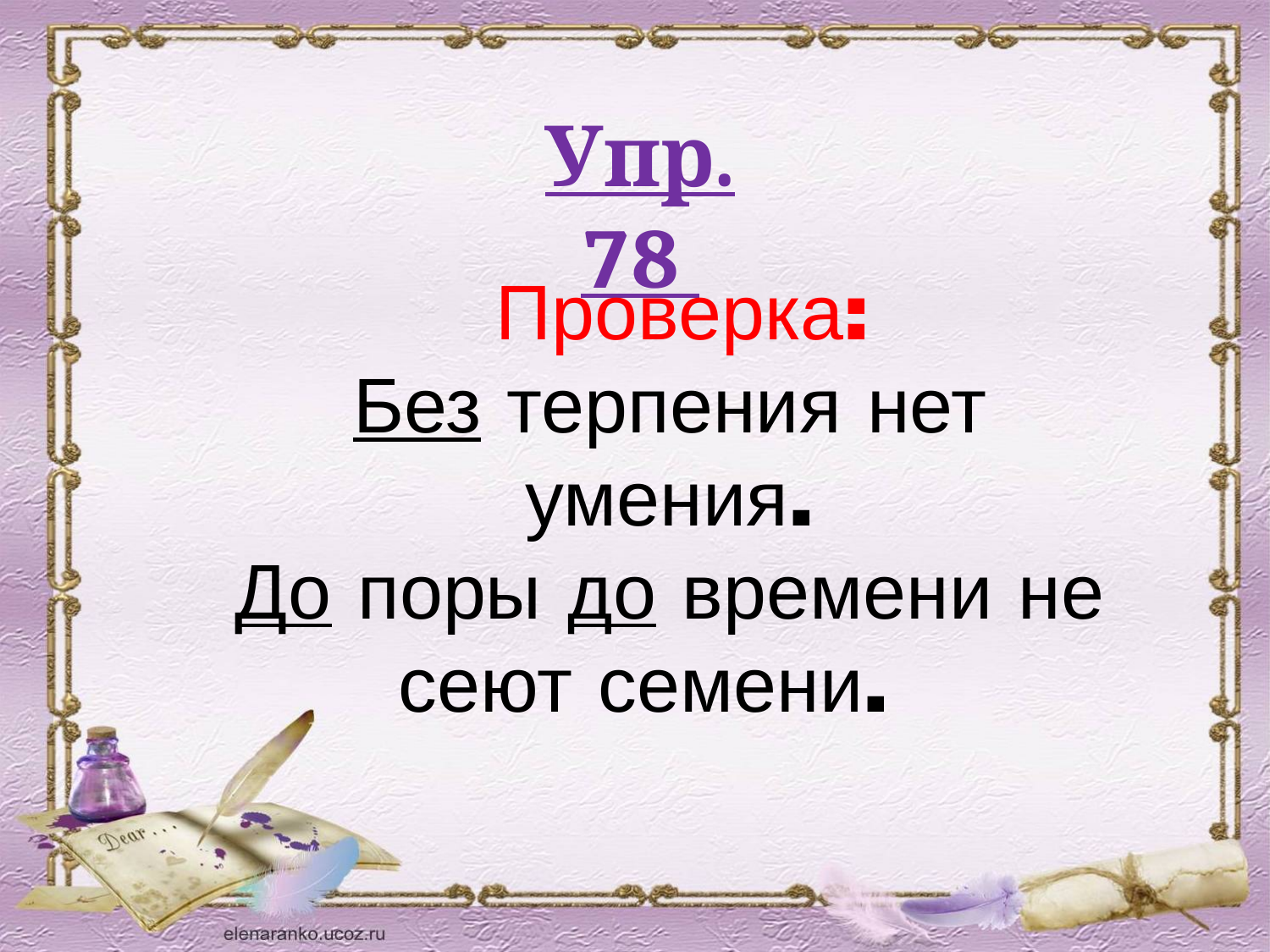

Упр. 78
 Проверка:
Без терпения нет умения.
До поры до времени не сеют семени.